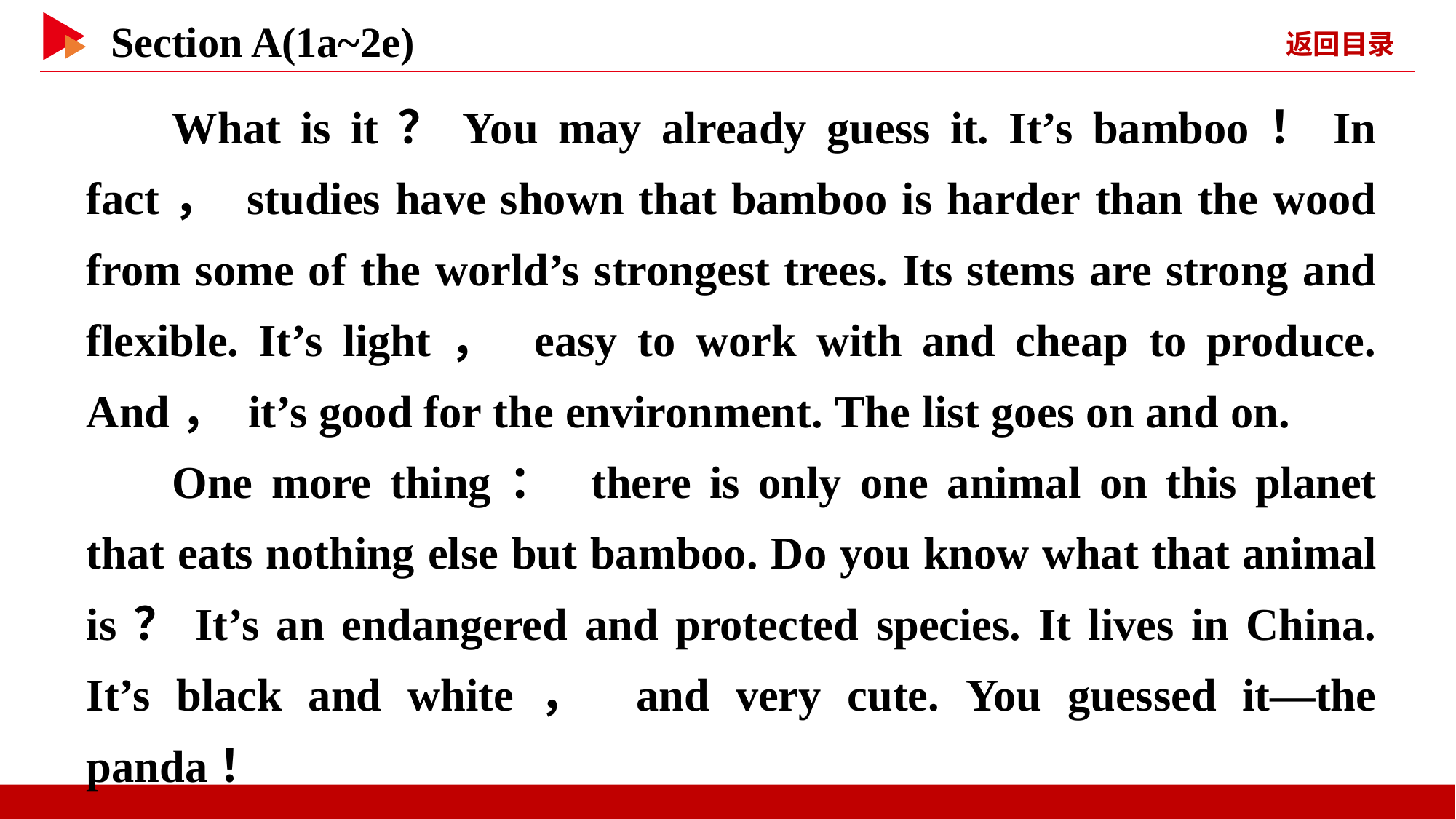

What is it？You may already guess it. It’s bamboo！In fact， studies have shown that bamboo is harder than the wood from some of the world’s strongest trees. Its stems are strong and flexible. It’s light， easy to work with and cheap to produce. And， it’s good for the environment. The list goes on and on.
One more thing： there is only one animal on this planet that eats nothing else but bamboo. Do you know what that animal is？It’s an endangered and protected species. It lives in China. It’s black and white， and very cute. You guessed it—the panda！